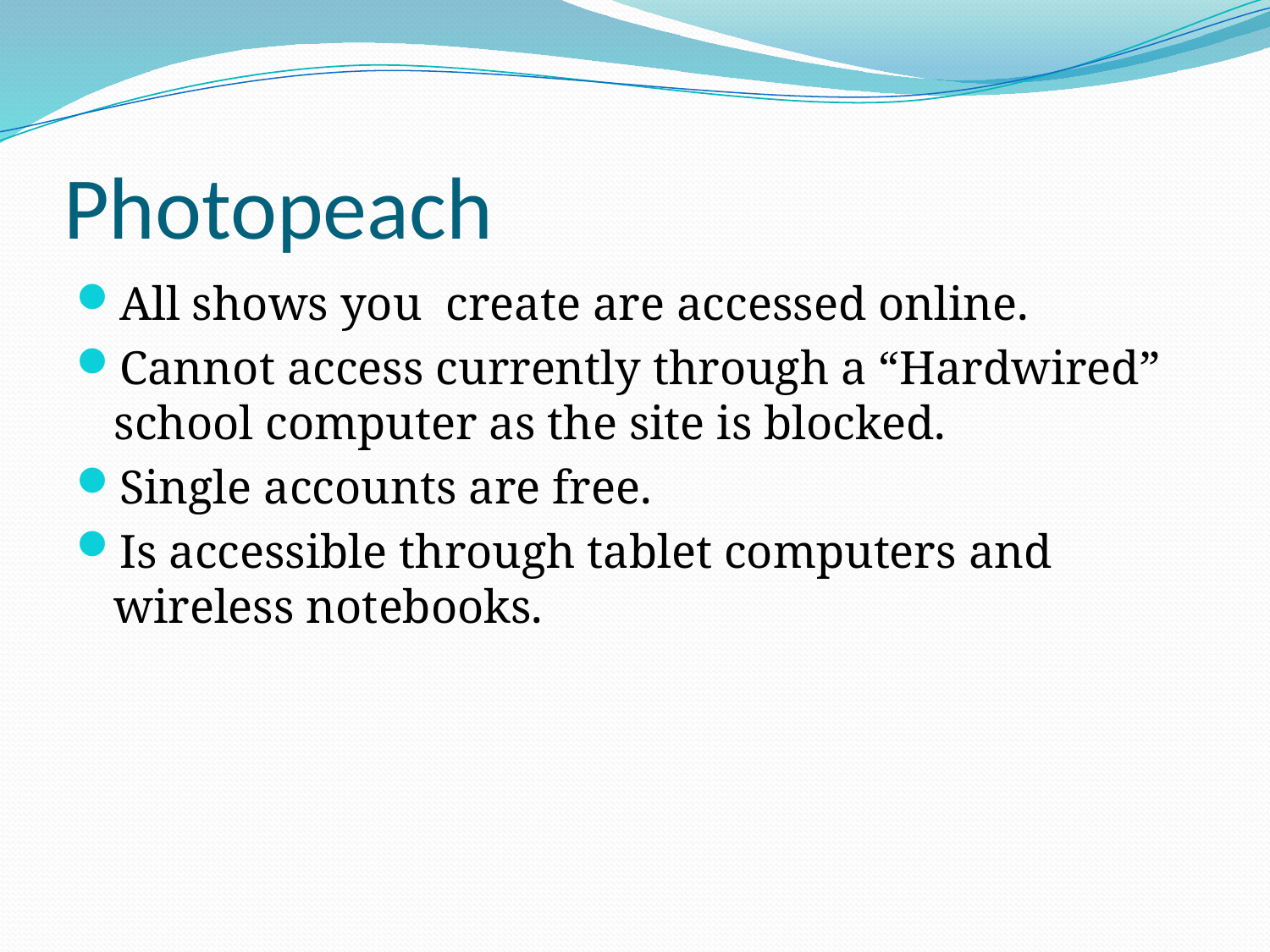

# Photopeach
All shows you  create are accessed online.
Cannot access currently through a “Hardwired” school computer as the site is blocked.
Single accounts are free.
Is accessible through tablet computers and wireless notebooks.